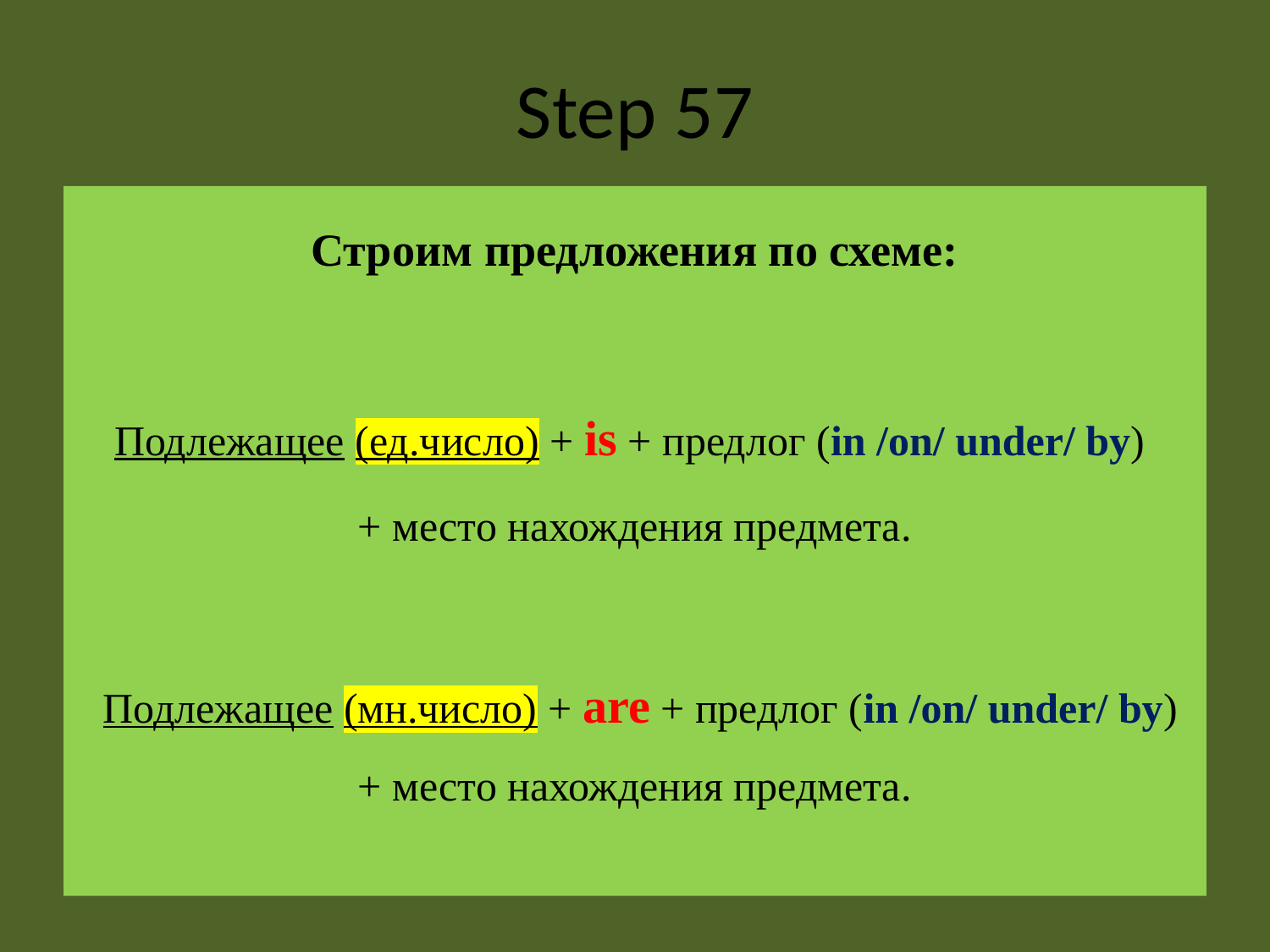

# Step 57
Строим предложения по схеме:

Подлежащее (ед.число) + is + предлог (in /on/ under/ by)
+ место нахождения предмета.

 Подлежащее (мн.число) + are + предлог (in /on/ under/ by) + место нахождения предмета.